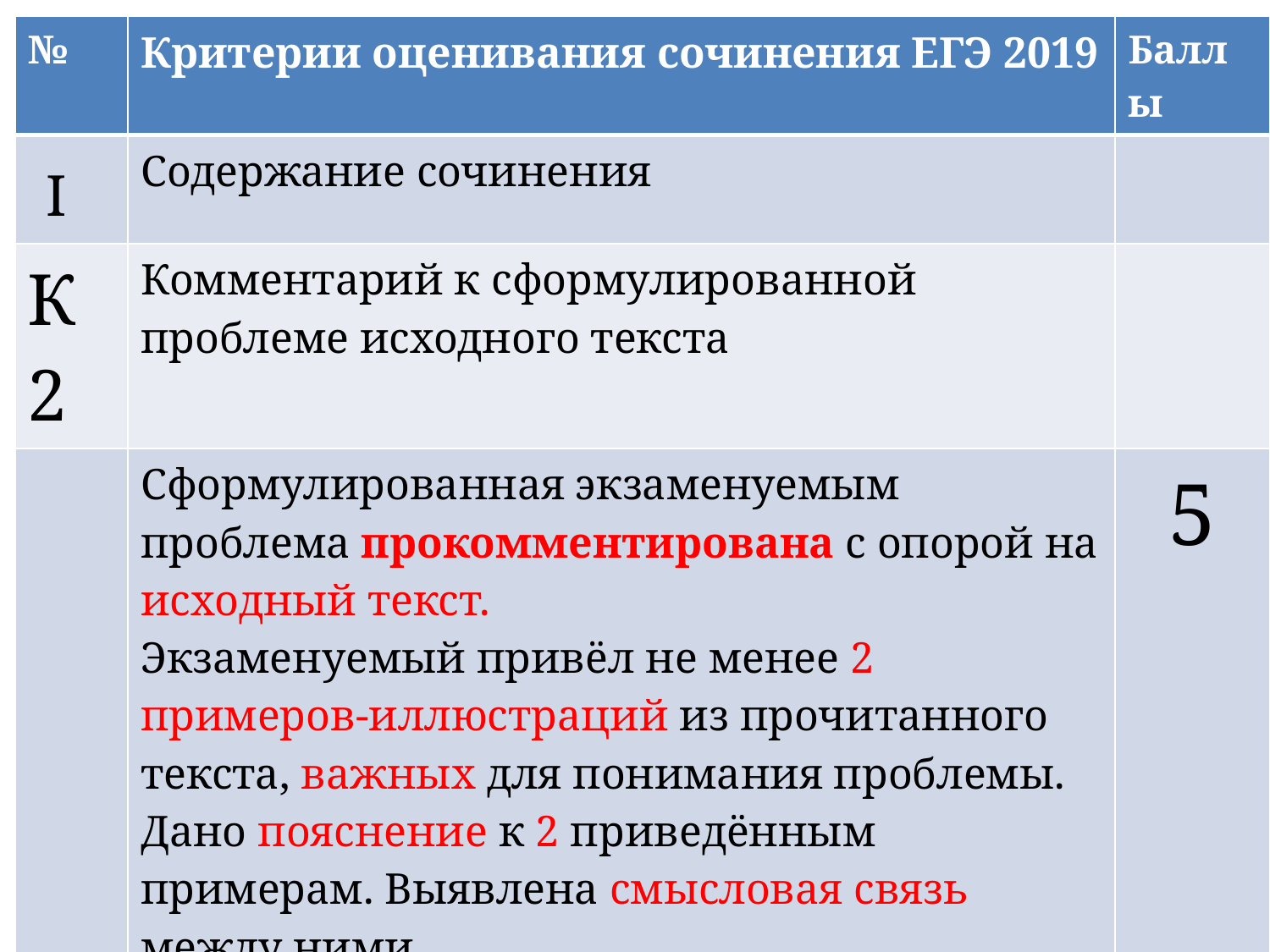

| № | Критерии оценивания сочинения ЕГЭ 2019 | Баллы |
| --- | --- | --- |
| I | Содержание сочинения |  |
| К2 | Комментарий к сформулированной проблеме исходного текста |  |
|  | Сформулированная экзаменуемым проблема прокомментирована с опорой на исходный текст. Экзаменуемый привёл не менее 2 примеров-иллюстраций из прочитанного текста, важных для понимания проблемы. Дано пояснение к 2 приведённым примерам. Выявлена смысловая связь между ними. Фактических ошибок, связанных с пониманием проблемы исходного текста, в комментарии нет | 5 |